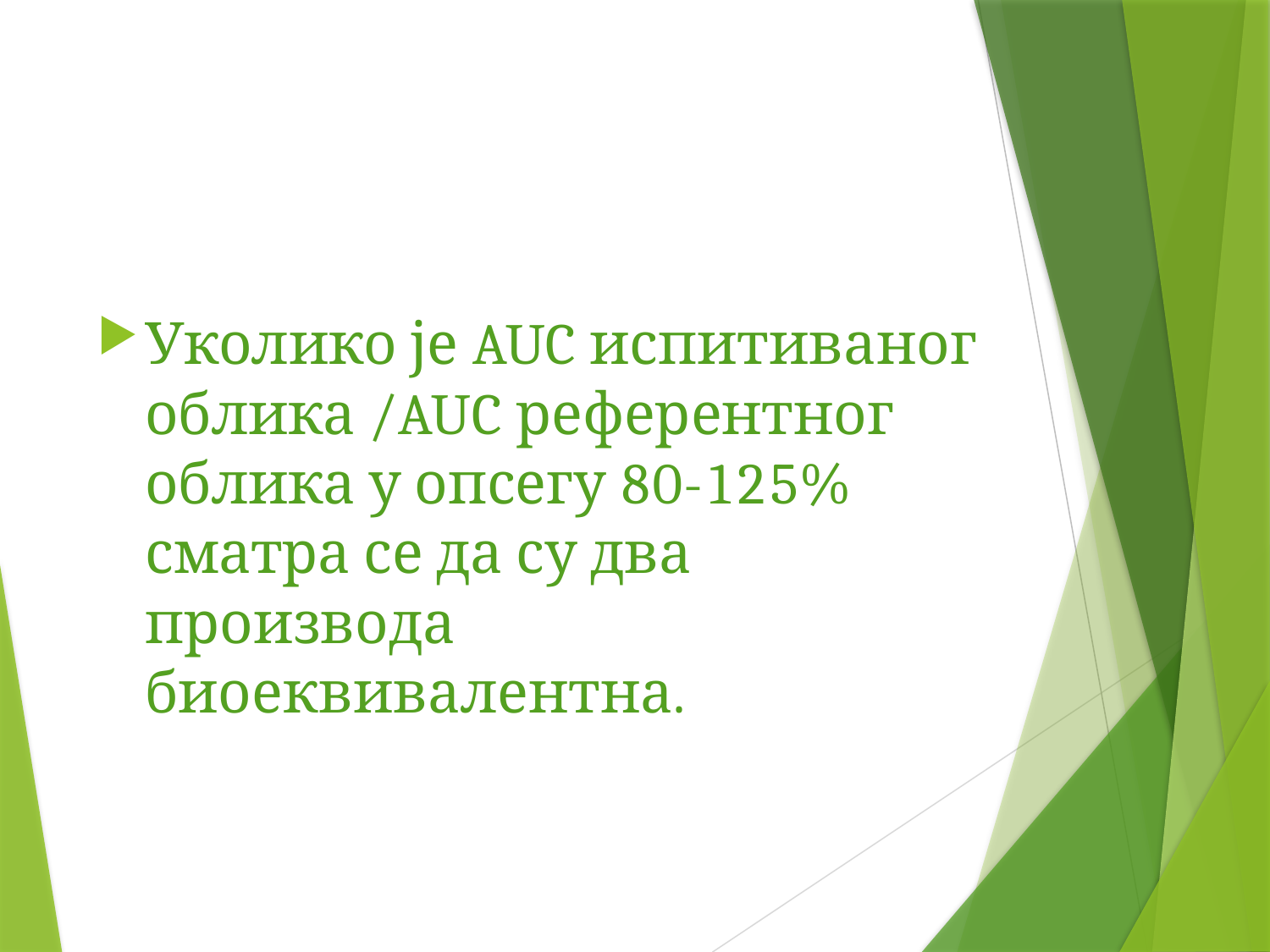

Уколико је AUC испитиваног облика /AUC референтног облика у опсегу 80-125% сматра се да су два производа биоеквивалентна.